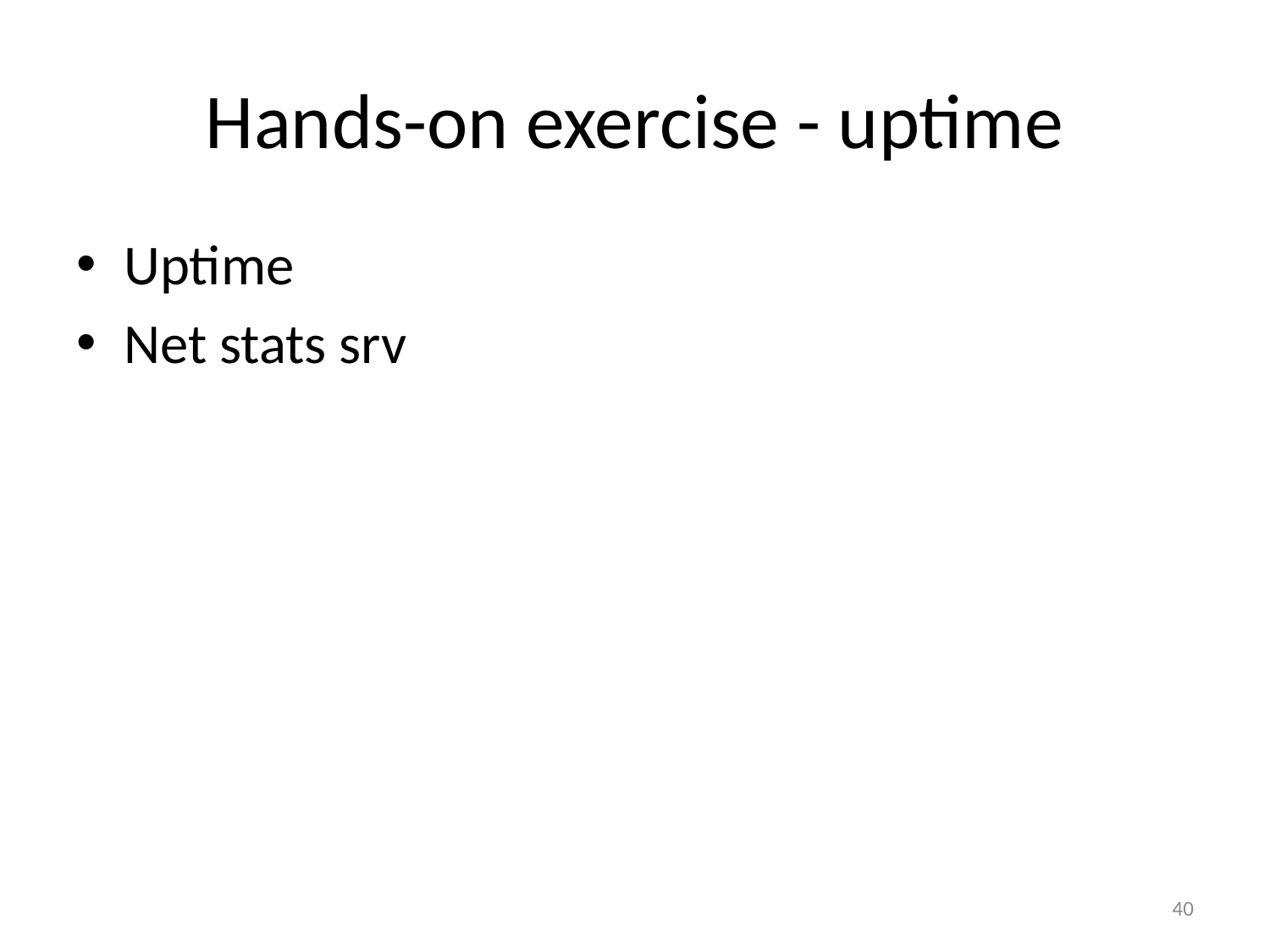

# Hands-on exercise - uptime
Uptime
Net stats srv
40